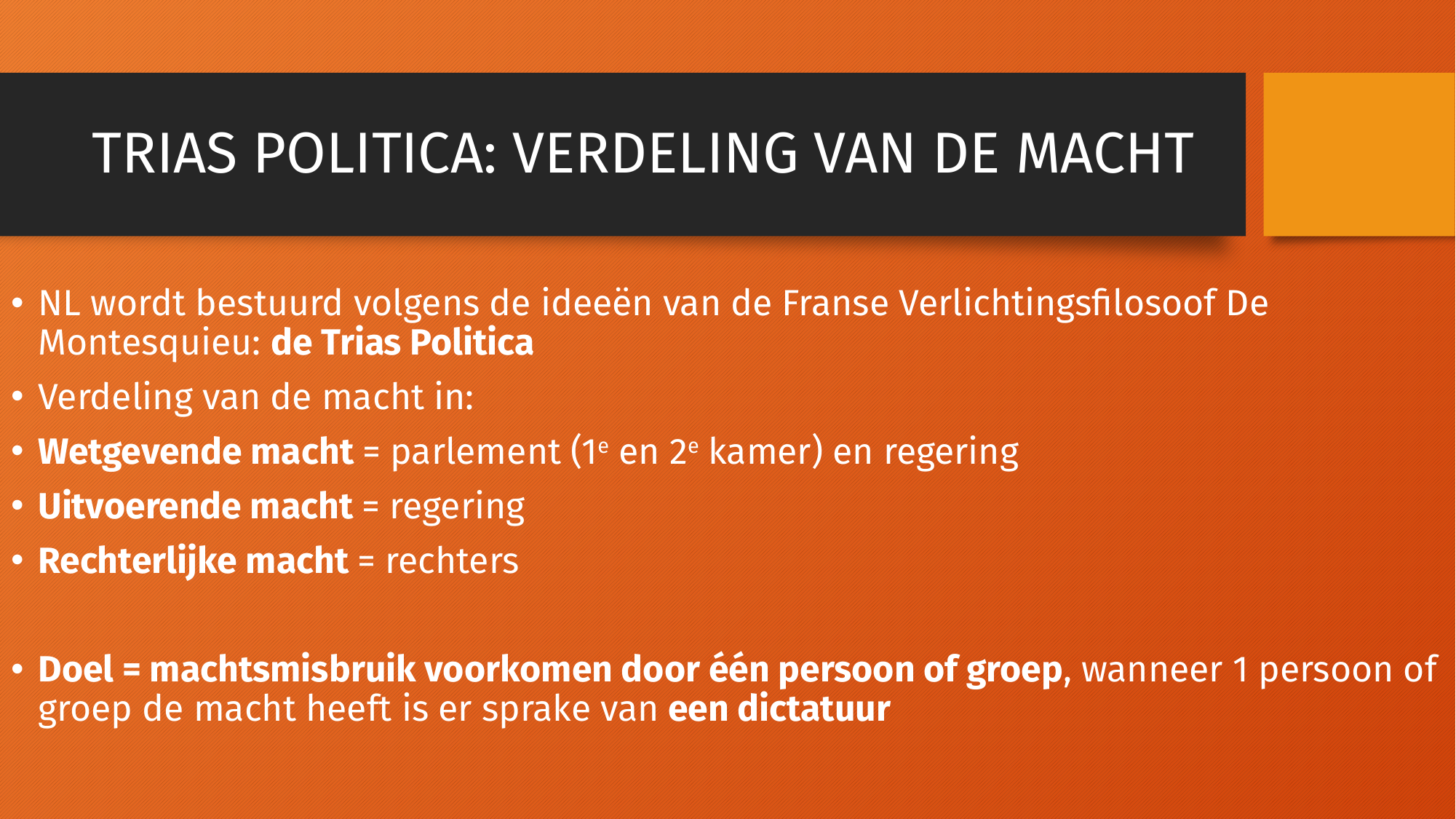

# TRIAS POLITICA: VERDELING VAN DE MACHT
NL wordt bestuurd volgens de ideeën van de Franse Verlichtingsfilosoof De Montesquieu: de Trias Politica
Verdeling van de macht in:
Wetgevende macht = parlement (1e en 2e kamer) en regering
Uitvoerende macht = regering
Rechterlijke macht = rechters

Doel = machtsmisbruik voorkomen door één persoon of groep, wanneer 1 persoon of groep de macht heeft is er sprake van een dictatuur